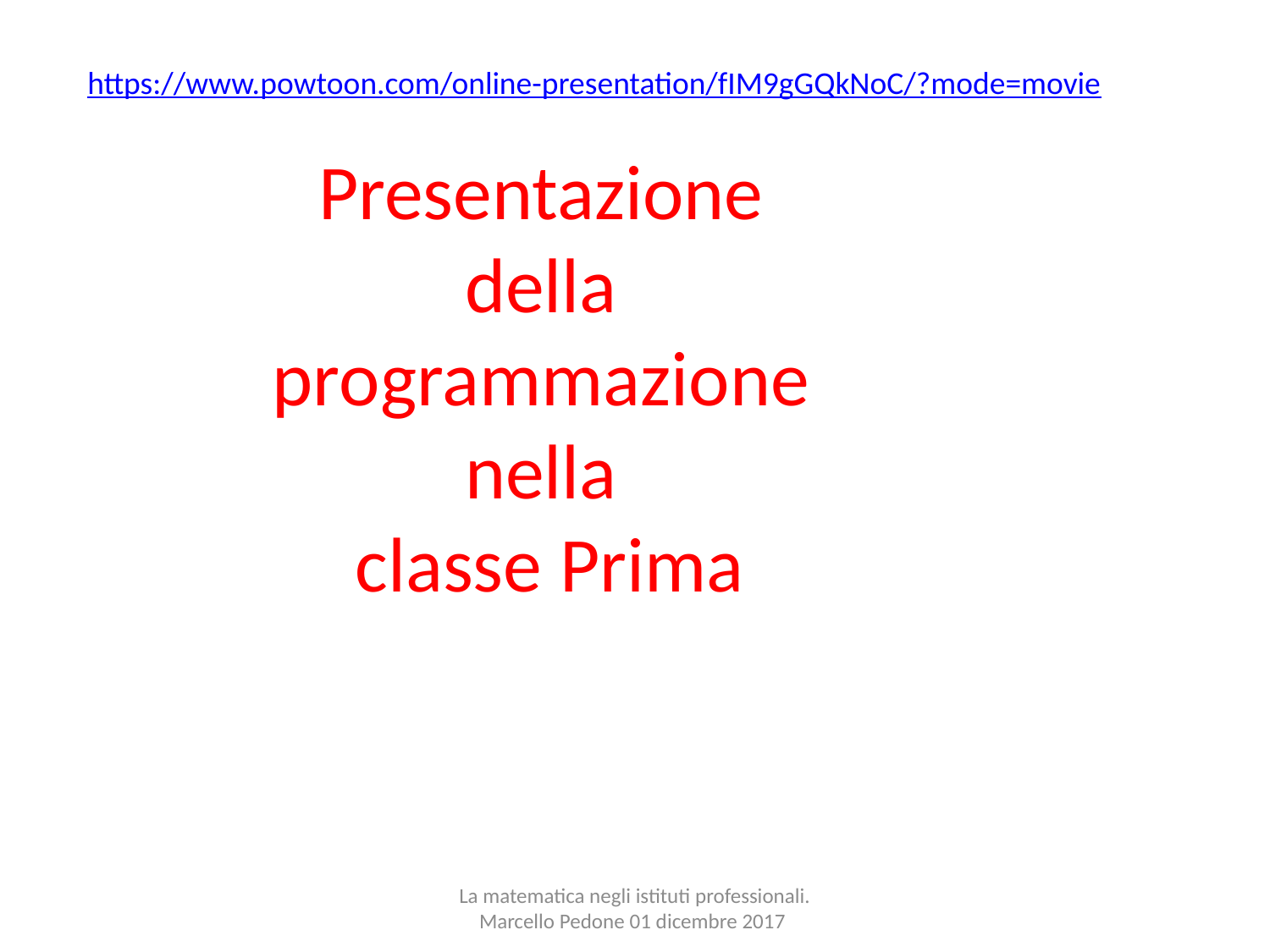

https://www.powtoon.com/online-presentation/fIM9gGQkNoC/?mode=movie
Presentazione
della
programmazione
nella
classe Prima
Presentazione
 della programmazione
 nella classe Prima
La matematica negli istituti professionali. Marcello Pedone 01 dicembre 2017